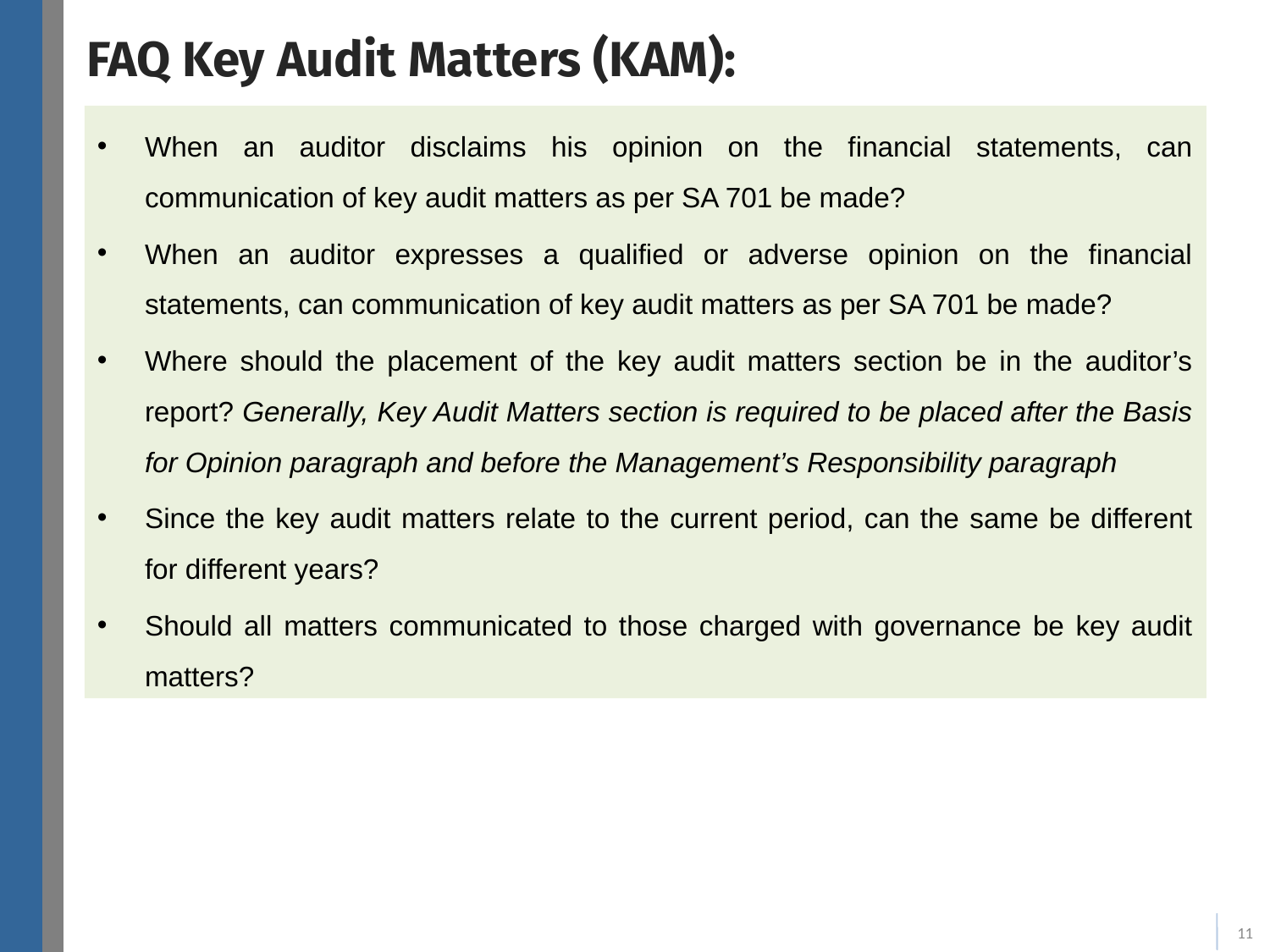

# FAQ Key Audit Matters (KAM):
When an auditor disclaims his opinion on the financial statements, can communication of key audit matters as per SA 701 be made?
When an auditor expresses a qualified or adverse opinion on the financial statements, can communication of key audit matters as per SA 701 be made?
Where should the placement of the key audit matters section be in the auditor’s report? Generally, Key Audit Matters section is required to be placed after the Basis for Opinion paragraph and before the Management’s Responsibility paragraph
Since the key audit matters relate to the current period, can the same be different for different years?
Should all matters communicated to those charged with governance be key audit matters?
11